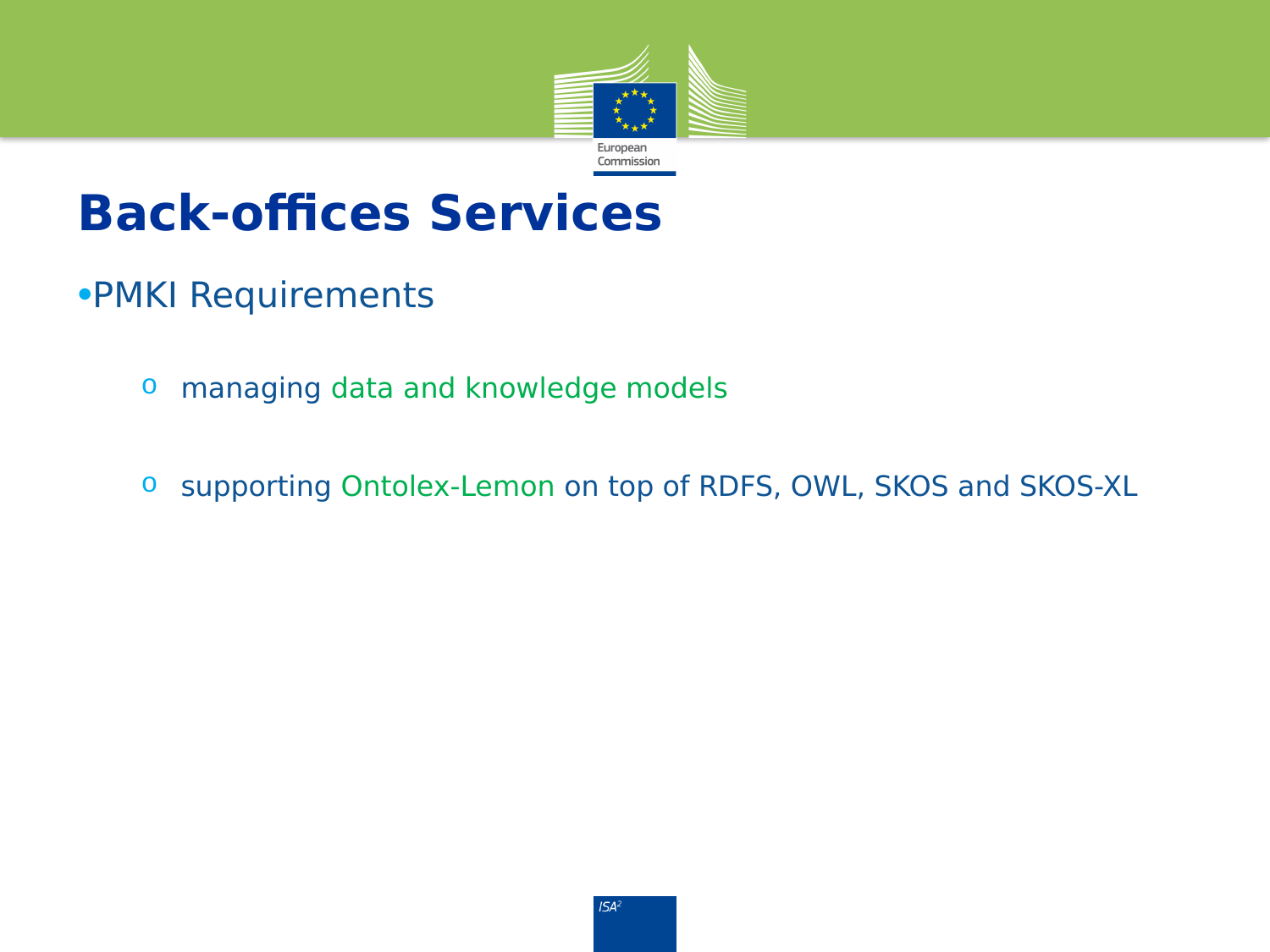

# Back-offices Services
PMKI Requirements

managing data and knowledge models

supporting Ontolex-Lemon on top of RDFS, OWL, SKOS and SKOS-XL